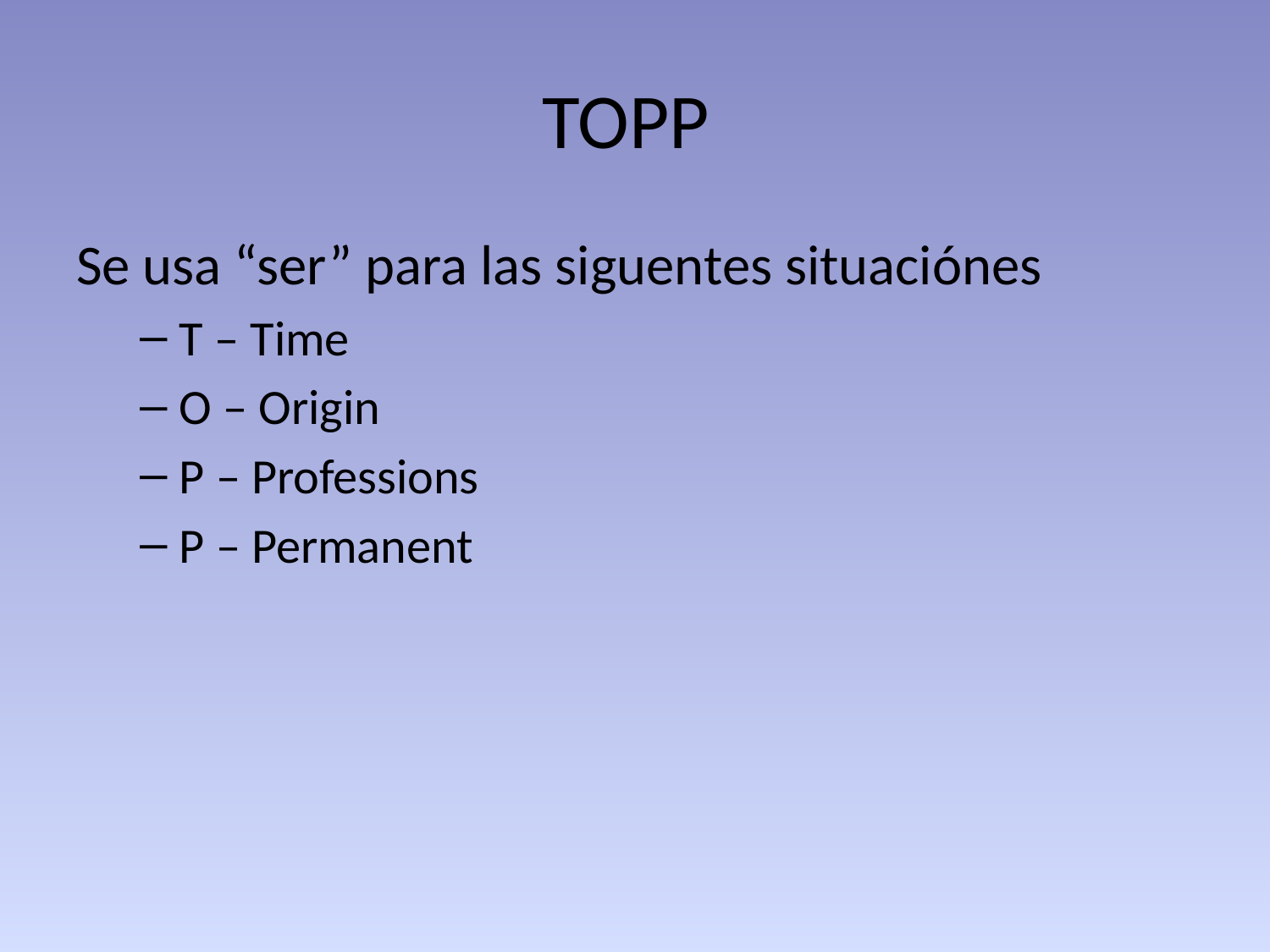

# TOPP
Se usa “ser” para las siguentes situaciónes
T – Time
O – Origin
P – Professions
P – Permanent